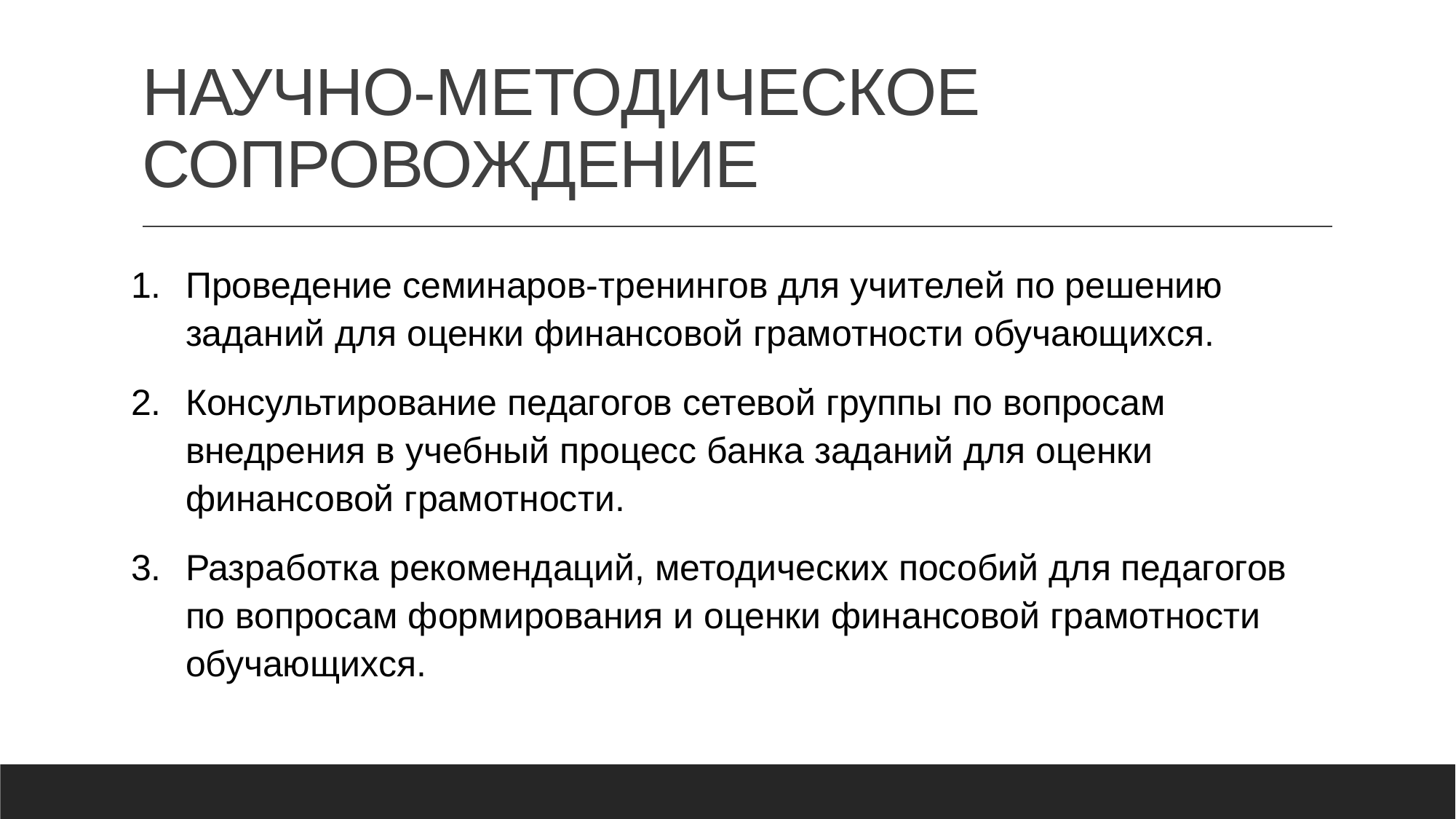

# НАУЧНО-МЕТОДИЧЕСКОЕ СОПРОВОЖДЕНИЕ
Проведение семинаров-тренингов для учителей по решению заданий для оценки финансовой грамотности обучающихся.
Консультирование педагогов сетевой группы по вопросам внедрения в учебный процесс банка заданий для оценки финансовой грамотности.
Разработка рекомендаций, методических пособий для педагогов по вопросам формирования и оценки финансовой грамотности обучающихся.